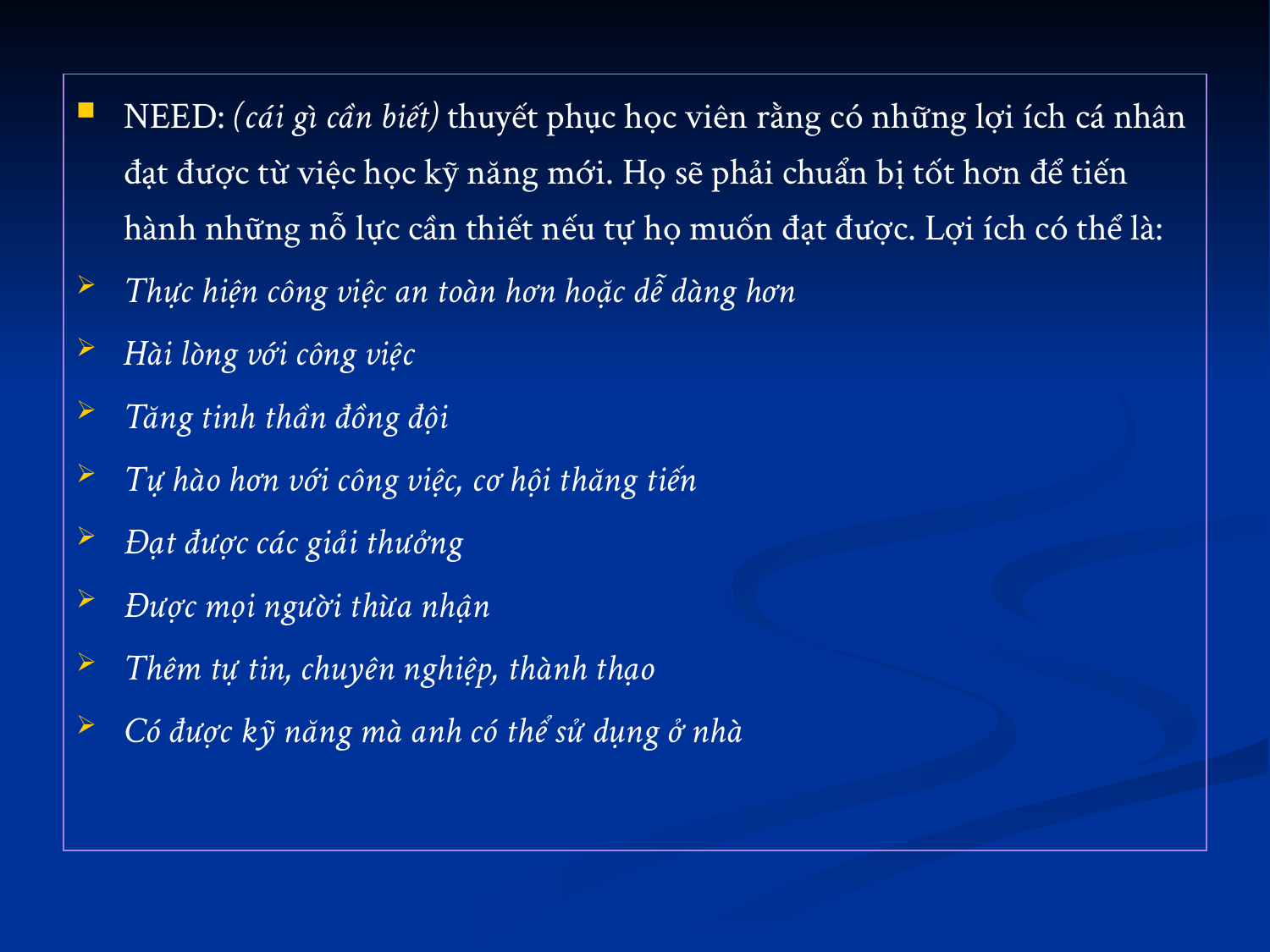

NEED: (cái gì cần biết) thuyết phục học viên rằng có những lợi ích cá nhân đạt được từ việc học kỹ năng mới. Họ sẽ phải chuẩn bị tốt hơn để tiến hành những nỗ lực cần thiết nếu tự họ muốn đạt được. Lợi ích có thể là:
Thực hiện công việc an toàn hơn hoặc dễ dàng hơn
Hài lòng với công việc
Tăng tinh thần đồng đội
Tự hào hơn với công việc, cơ hội thăng tiến
Đạt được các giải thưởng
Được mọi người thừa nhận
Thêm tự tin, chuyên nghiệp, thành thạo
Có được kỹ năng mà anh có thể sử dụng ở nhà